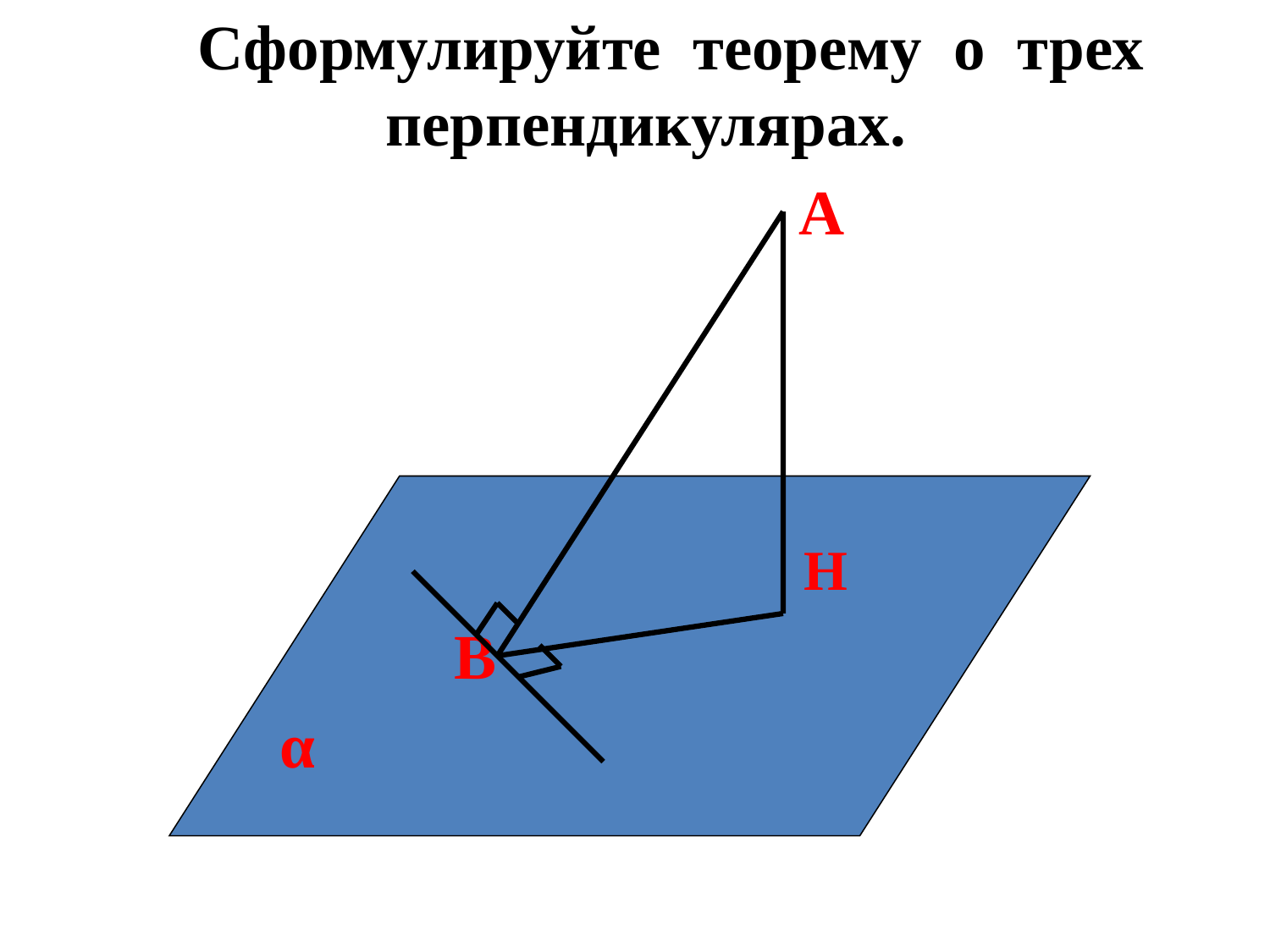

Сформулируйте  теорему  о  трех перпендикулярах.
                   А

                                          Н
                    В
         α